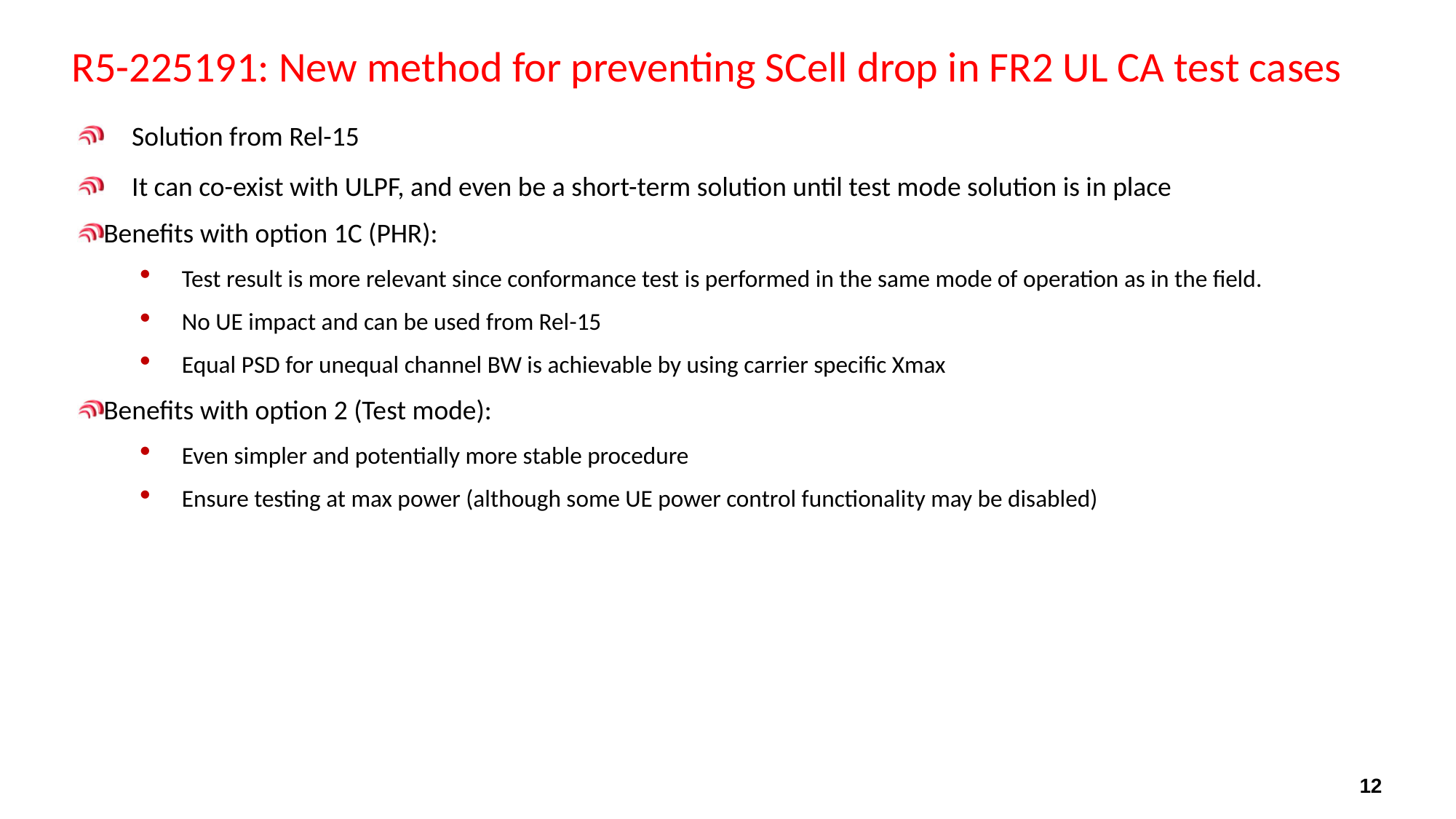

# R5-225191: New method for preventing SCell drop in FR2 UL CA test cases
Solution from Rel-15
It can co-exist with ULPF, and even be a short-term solution until test mode solution is in place
Benefits with option 1C (PHR):
Test result is more relevant since conformance test is performed in the same mode of operation as in the field.
No UE impact and can be used from Rel-15
Equal PSD for unequal channel BW is achievable by using carrier specific Xmax
Benefits with option 2 (Test mode):
Even simpler and potentially more stable procedure
Ensure testing at max power (although some UE power control functionality may be disabled)